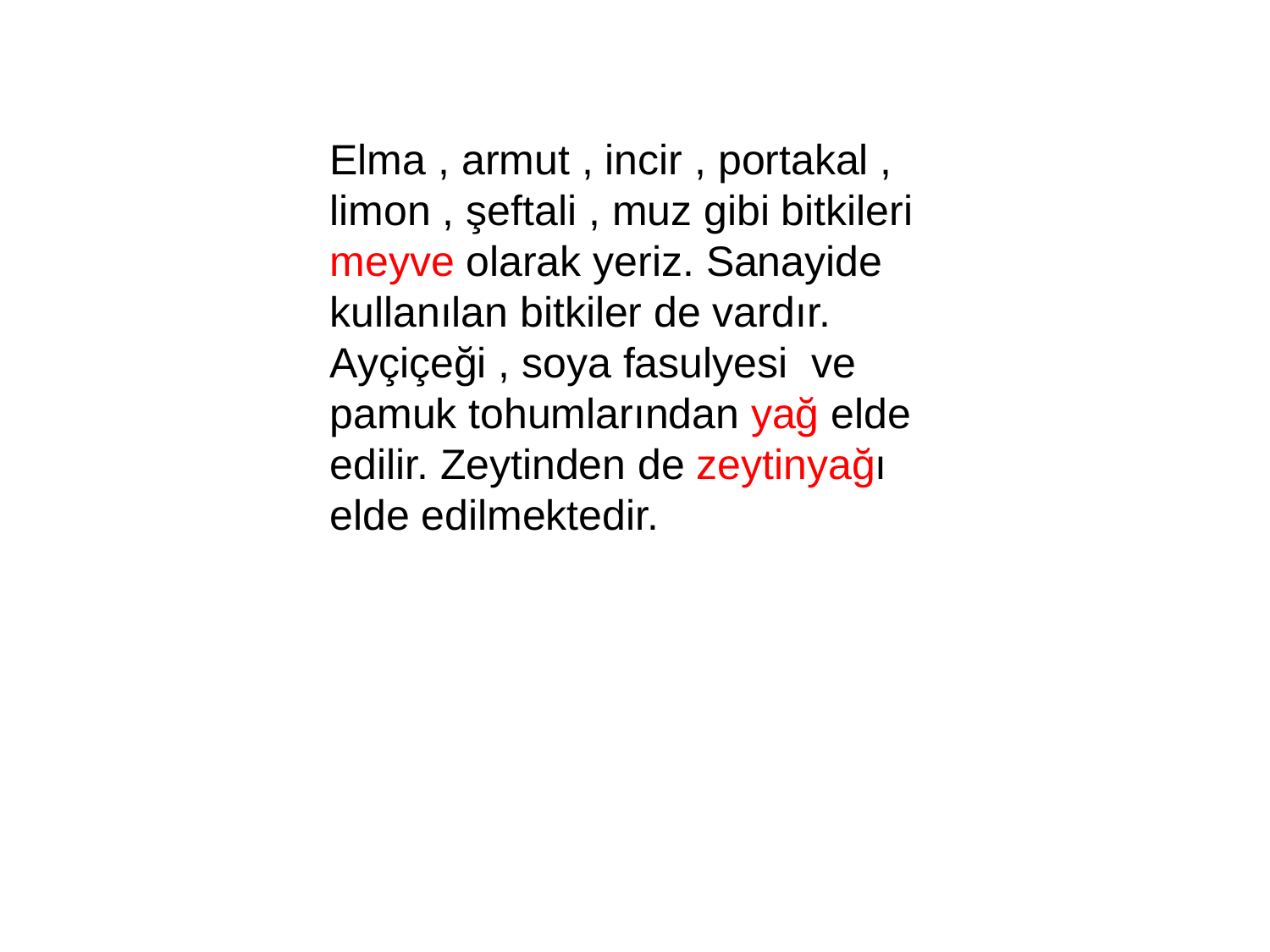

Elma , armut , incir , portakal , limon , şeftali , muz gibi bitkileri  meyve olarak yeriz. Sanayide kullanılan bitkiler de vardır. Ayçiçeği , soya fasulyesi  ve  pamuk tohumlarından yağ elde edilir. Zeytinden de zeytinyağı elde edilmektedir.